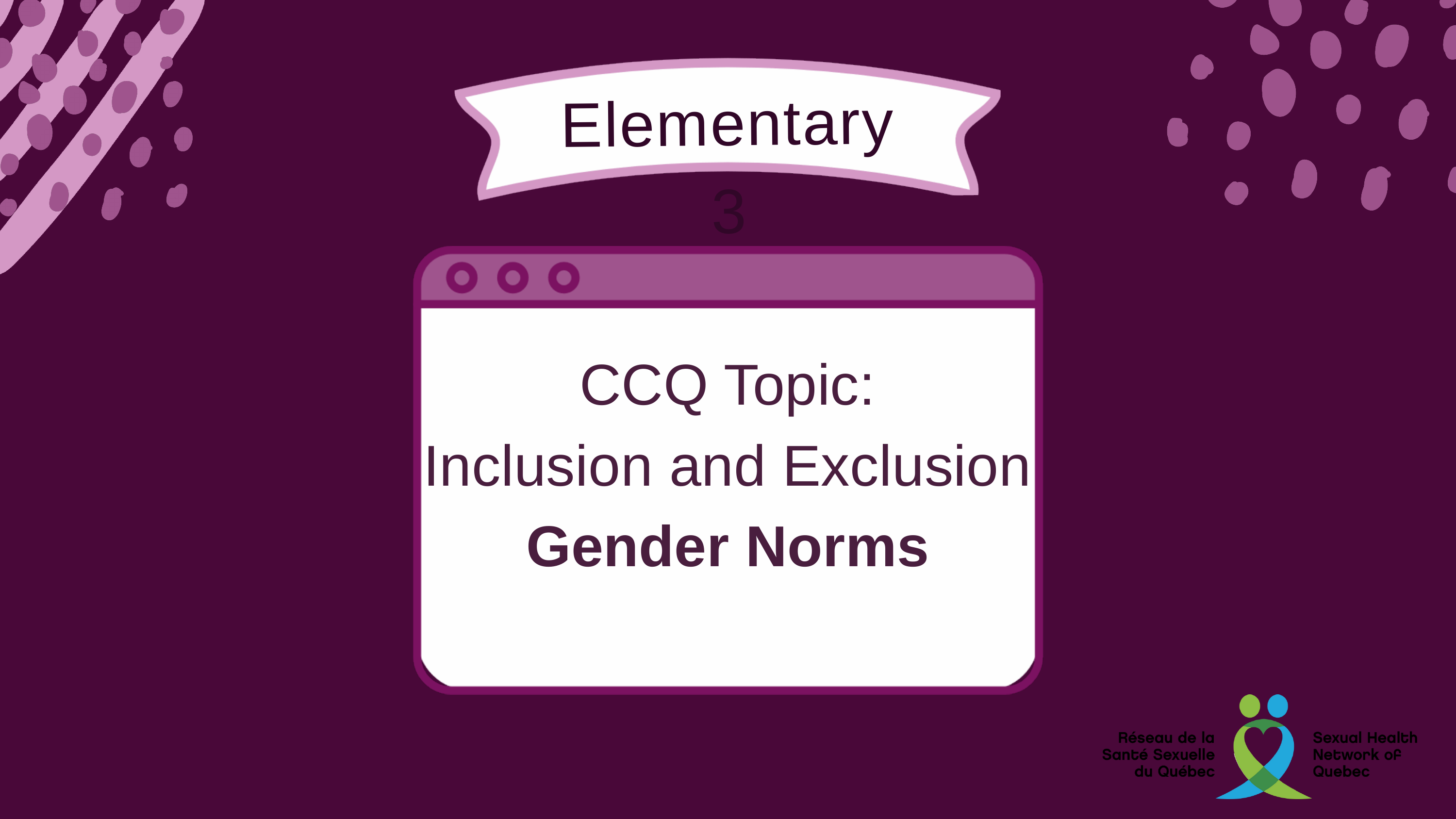

Elementary 3

CCQ Topic:
Inclusion and Exclusion
Gender Norms

of
Sexuality